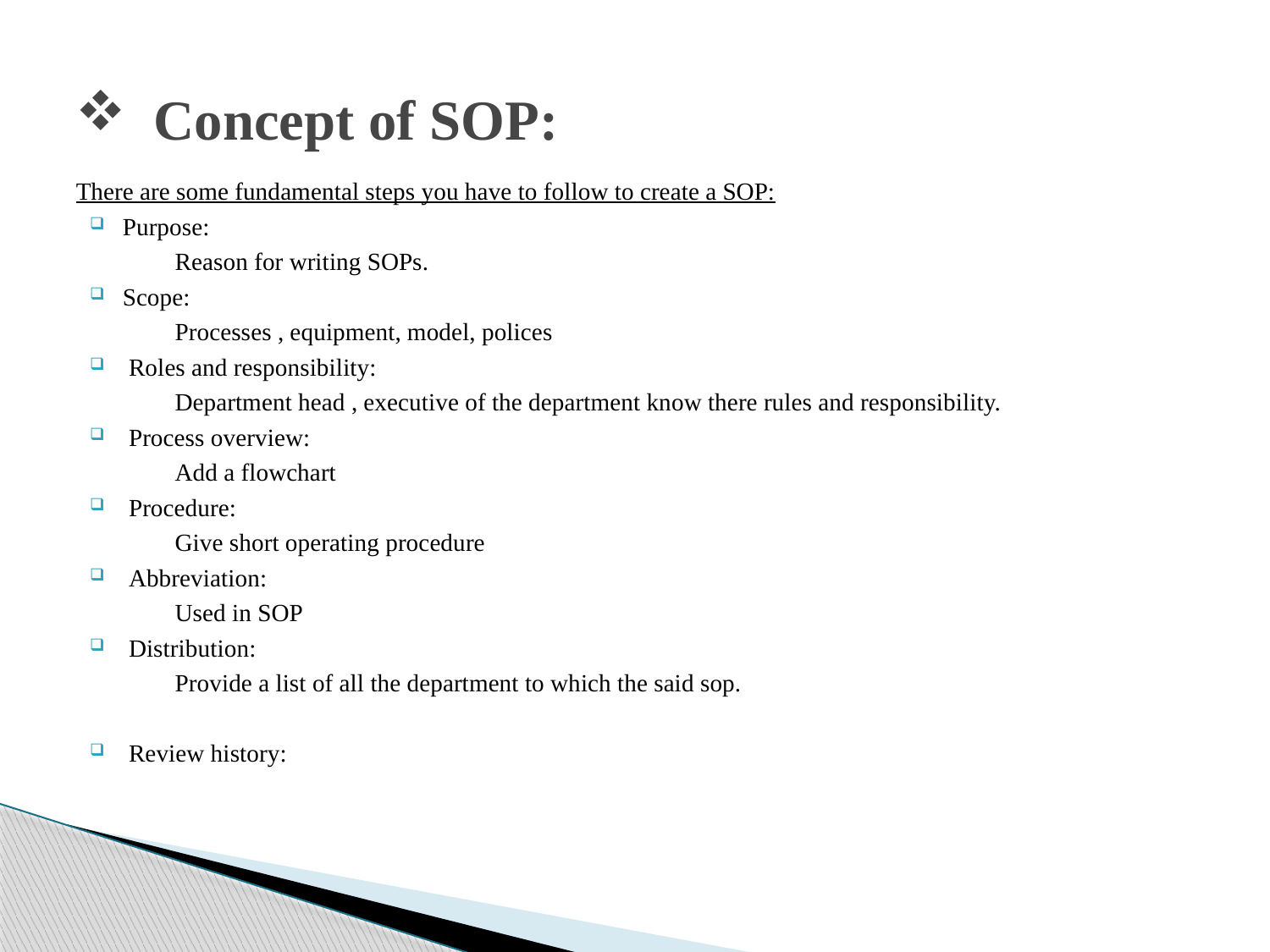

# Concept of SOP:
There are some fundamental steps you have to follow to create a SOP:
Purpose:
	Reason for writing SOPs.
Scope:
	Processes , equipment, model, polices
 Roles and responsibility:
	Department head , executive of the department know there rules and responsibility.
 Process overview:
	Add a flowchart
 Procedure:
	Give short operating procedure
 Abbreviation:
	Used in SOP
 Distribution:
	Provide a list of all the department to which the said sop.

 Review history: